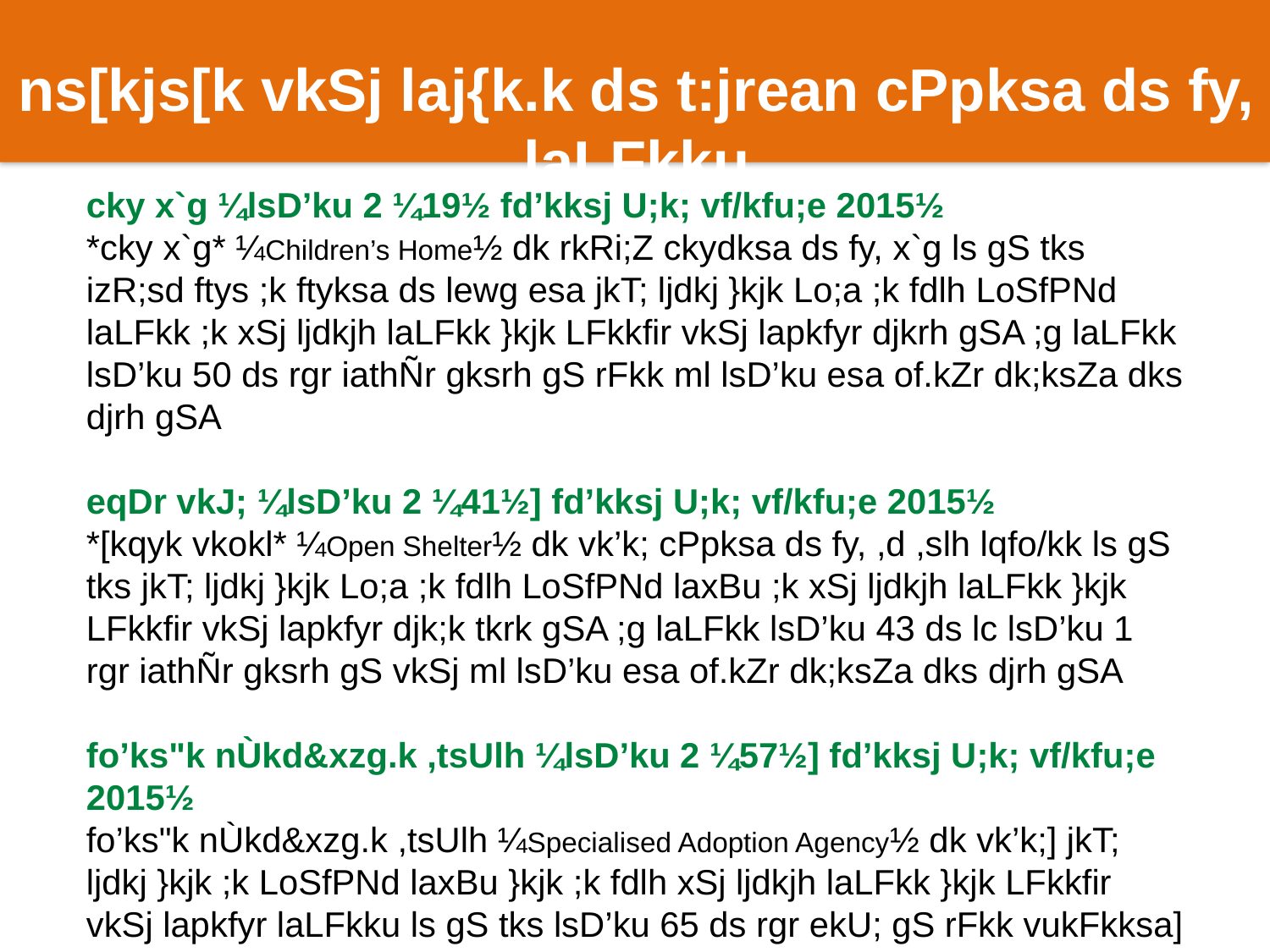

ns[kjs[k vkSj laj{k.k ds t:jrean cPpksa ds fy, laLFkku
cky x`g ¼lsD’ku 2 ¼19½ fd’kksj U;k; vf/kfu;e 2015½
*cky x`g* ¼Children’s Home½ dk rkRi;Z ckydksa ds fy, x`g ls gS tks izR;sd ftys ;k ftyksa ds lewg esa jkT; ljdkj }kjk Lo;a ;k fdlh LoSfPNd laLFkk ;k xSj ljdkjh laLFkk }kjk LFkkfir vkSj lapkfyr djkrh gSA ;g laLFkk lsD’ku 50 ds rgr iathÑr gksrh gS rFkk ml lsD’ku esa of.kZr dk;ksZa dks djrh gSA

eqDr vkJ; ¼lsD’ku 2 ¼41½] fd’kksj U;k; vf/kfu;e 2015½
*[kqyk vkokl* ¼Open Shelter½ dk vk’k; cPpksa ds fy, ,d ,slh lqfo/kk ls gS tks jkT; ljdkj }kjk Lo;a ;k fdlh LoSfPNd laxBu ;k xSj ljdkjh laLFkk }kjk LFkkfir vkSj lapkfyr djk;k tkrk gSA ;g laLFkk lsD’ku 43 ds lc lsD’ku 1 rgr iathÑr gksrh gS vkSj ml lsD’ku esa of.kZr dk;ksZa dks djrh gSA

fo’ks"k nÙkd&xzg.k ,tsUlh ¼lsD’ku 2 ¼57½] fd’kksj U;k; vf/kfu;e 2015½
fo’ks"k nÙkd&xzg.k ,tsUlh ¼Specialised Adoption Agency½ dk vk’k;] jkT; ljdkj }kjk ;k LoSfPNd laxBu }kjk ;k fdlh xSj ljdkjh laLFkk }kjk LFkkfir vkSj lapkfyr laLFkku ls gS tks lsD’ku 65 ds rgr ekU; gS rFkk vukFkksa] ifjR;Dr ;k R;kxs x, ¼Surrendered½ cPpksa dks lfefr ds vkns’k ij nÙkd&xzg.k ¼Adoption½ ds fy, vkoklh; lqfo/kk iznku djuk gSA